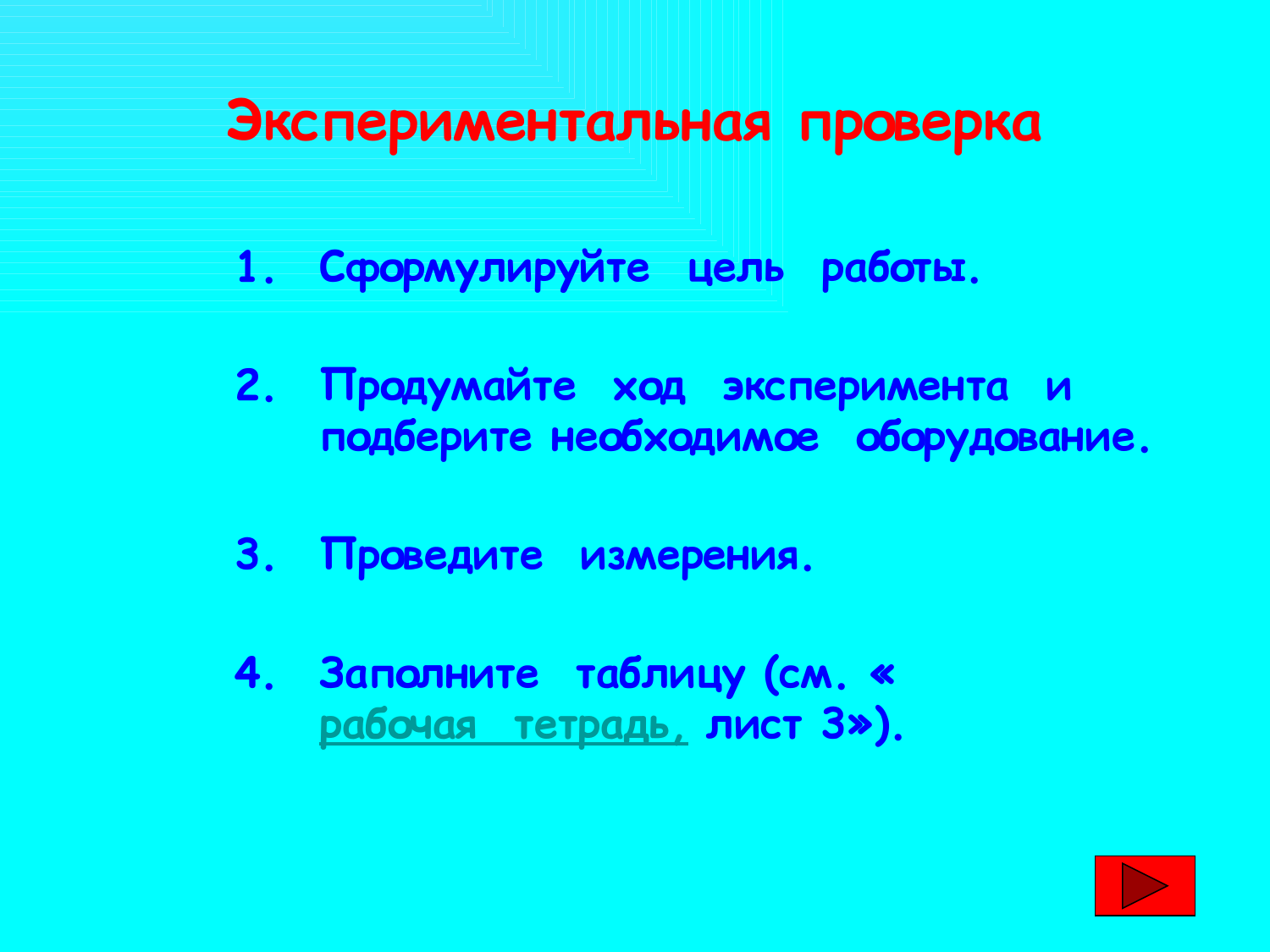

# Экспериментальная проверка
Сформулируйте  цель  работы.

Продумайте  ход  эксперимента  и  подберите необходимое  оборудование.

Проведите  измерения.

Заполните  таблицу (см. « рабочая  тетрадь, лист 3»).